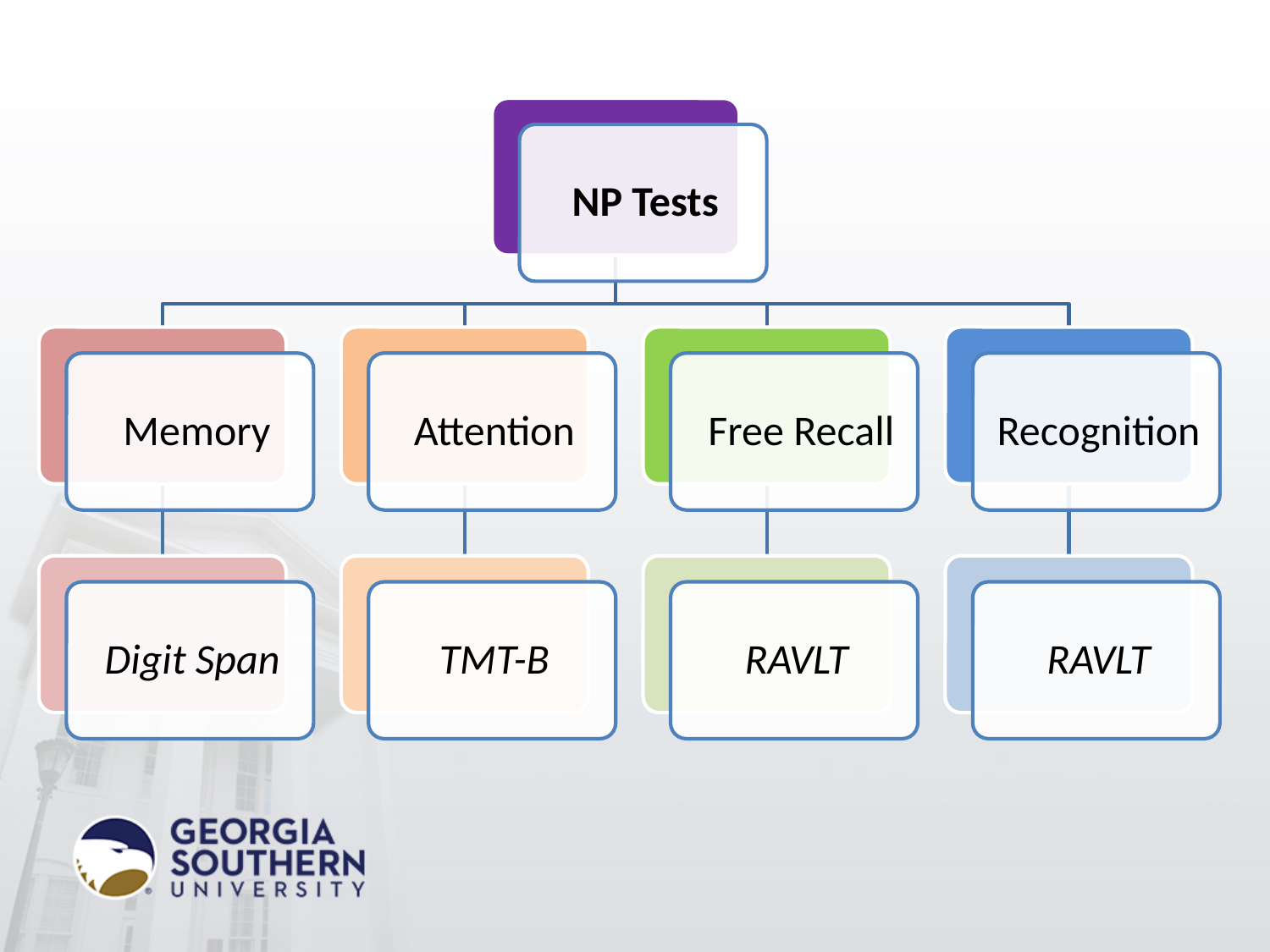

NP Tests
 Memory
Digit Span
Attention
TMT-B
 Free Recall
RAVLT
Recognition
RAVLT